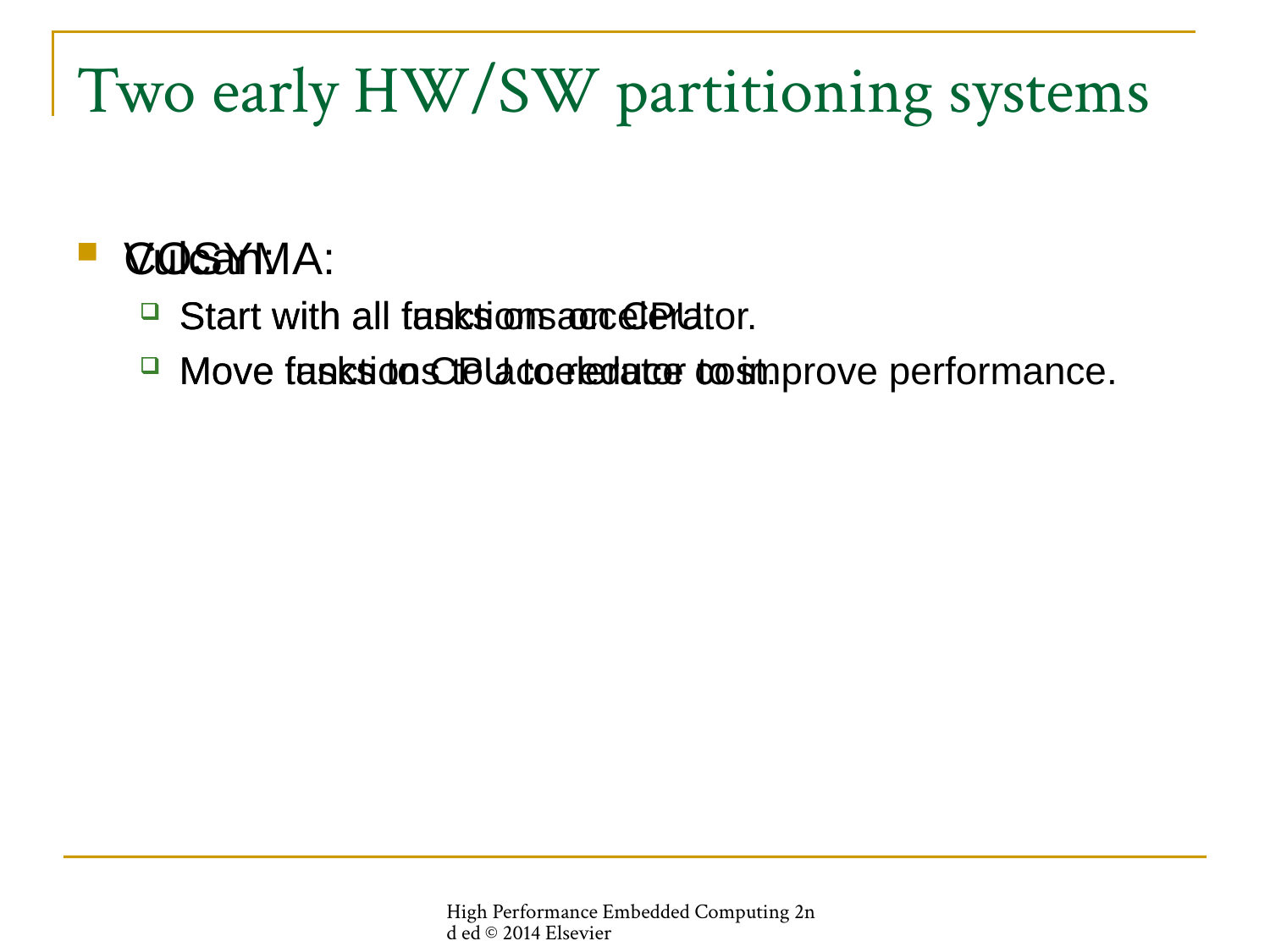

# Two early HW/SW partitioning systems
Vulcan:
Start with all tasks on accelerator.
Move tasks to CPU to reduce cost.
COSYMA:
Start with all functions on CPU.
Move functions to accelerator to improve performance.
High Performance Embedded Computing 2nd ed © 2014 Elsevier